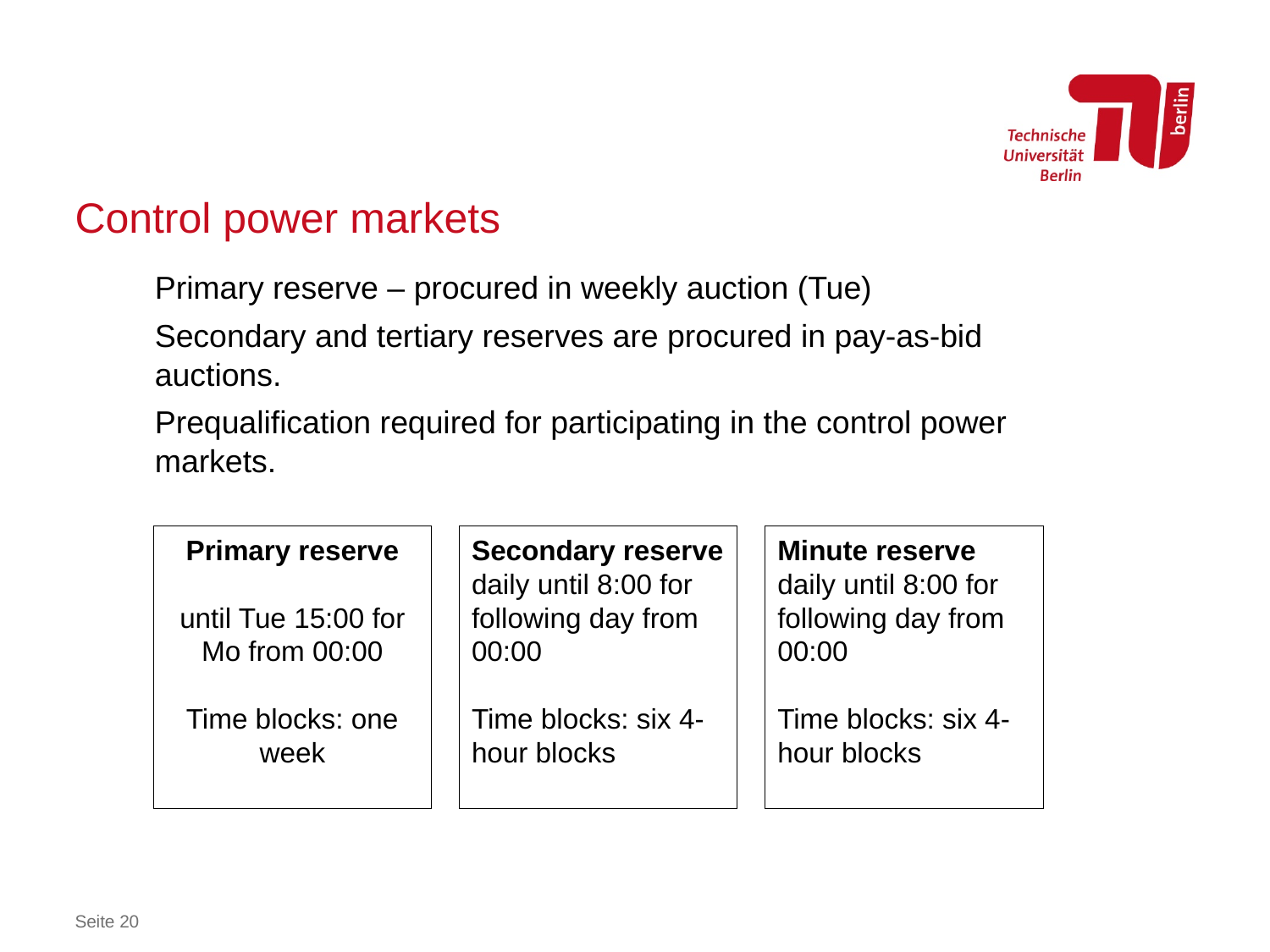

# Control power markets
Primary reserve – procured in weekly auction (Tue)
Secondary and tertiary reserves are procured in pay-as-bid auctions.
Prequalification required for participating in the control power markets.
Primary reserve

until Tue 15:00 for Mo from 00:00

Time blocks: one week

Secondary reserve
daily until 8:00 for following day from 00:00

Time blocks: six 4-hour blocks

Minute reserve
daily until 8:00 for following day from 00:00

Time blocks: six 4-hour blocks

Seite 20